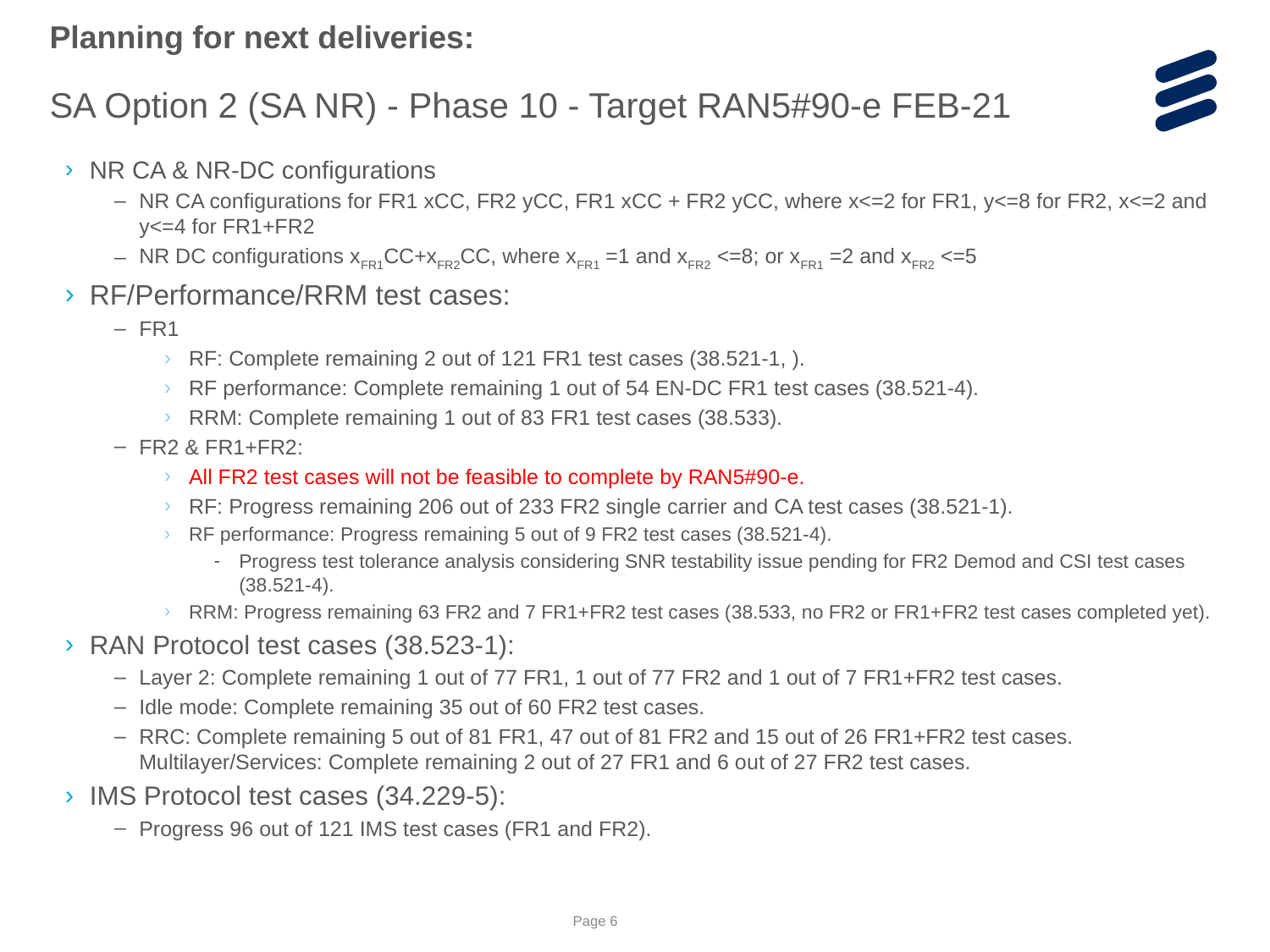

Planning for next deliveries:
SA Option 2 (SA NR) - Phase 10 - Target RAN5#90-e FEB-21
NR CA & NR-DC configurations
NR CA configurations for FR1 xCC, FR2 yCC, FR1 xCC + FR2 yCC, where x<=2 for FR1, y<=8 for FR2, x<=2 and y<=4 for FR1+FR2
NR DC configurations xFR1CC+xFR2CC, where xFR1 =1 and xFR2 <=8; or xFR1 =2 and xFR2 <=5
RF/Performance/RRM test cases:
FR1
RF: Complete remaining 2 out of 121 FR1 test cases (38.521-1, ).
RF performance: Complete remaining 1 out of 54 EN-DC FR1 test cases (38.521-4).
RRM: Complete remaining 1 out of 83 FR1 test cases (38.533).
FR2 & FR1+FR2:
All FR2 test cases will not be feasible to complete by RAN5#90-e.
RF: Progress remaining 206 out of 233 FR2 single carrier and CA test cases (38.521-1).
RF performance: Progress remaining 5 out of 9 FR2 test cases (38.521-4).
Progress test tolerance analysis considering SNR testability issue pending for FR2 Demod and CSI test cases (38.521-4).
RRM: Progress remaining 63 FR2 and 7 FR1+FR2 test cases (38.533, no FR2 or FR1+FR2 test cases completed yet).
RAN Protocol test cases (38.523-1):
Layer 2: Complete remaining 1 out of 77 FR1, 1 out of 77 FR2 and 1 out of 7 FR1+FR2 test cases.
Idle mode: Complete remaining 35 out of 60 FR2 test cases.
RRC: Complete remaining 5 out of 81 FR1, 47 out of 81 FR2 and 15 out of 26 FR1+FR2 test cases.
Multilayer/Services: Complete remaining 2 out of 27 FR1 and 6 out of 27 FR2 test cases.
IMS Protocol test cases (34.229-5):
Progress 96 out of 121 IMS test cases (FR1 and FR2).